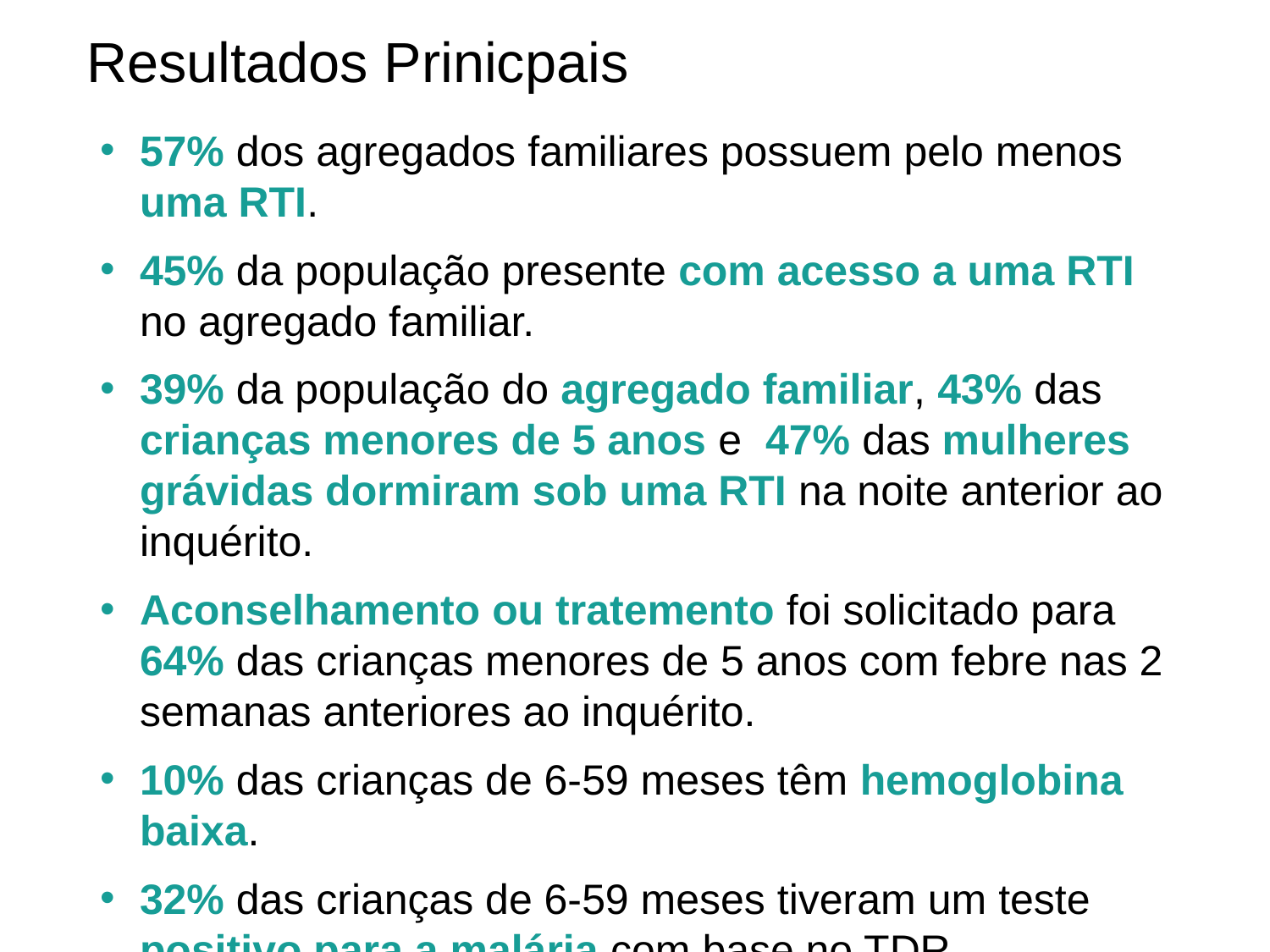

# Resultados Prinicpais
57% dos agregados familiares possuem pelo menos uma RTI.
45% da população presente com acesso a uma RTI no agregado familiar.
39% da população do agregado familiar, 43% das crianças menores de 5 anos e  47% das mulheres grávidas dormiram sob uma RTI na noite anterior ao inquérito.
Aconselhamento ou tratemento foi solicitado para 64% das crianças menores de 5 anos com febre nas 2 semanas anteriores ao inquérito.
10% das crianças de 6-59 meses têm hemoglobina baixa.
32% das crianças de 6-59 meses tiveram um teste positivo para a malária com base no TDR.